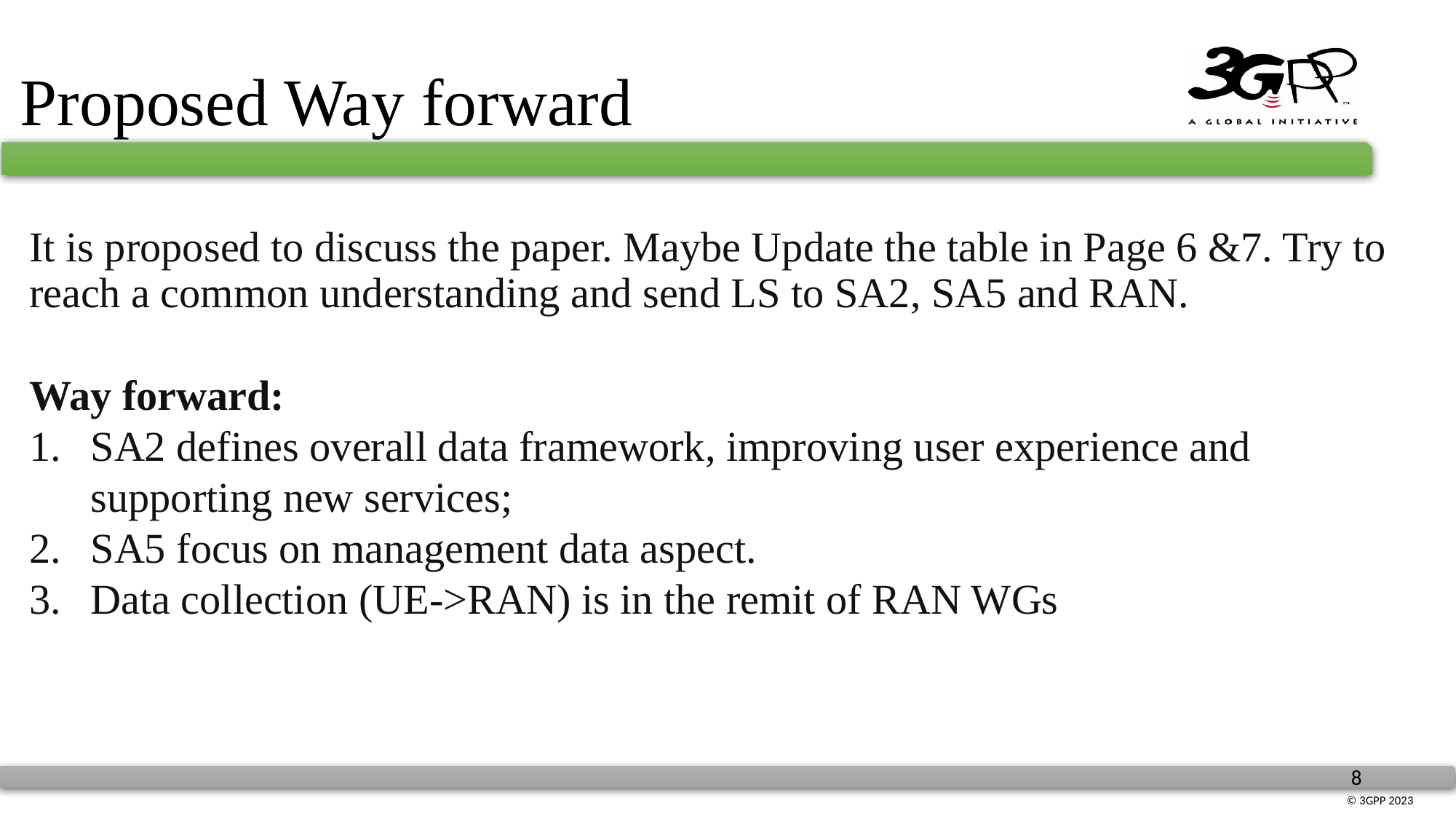

# Proposed Way forward
It is proposed to discuss the paper. Maybe Update the table in Page 6 &7. Try to reach a common understanding and send LS to SA2, SA5 and RAN.

Way forward:
SA2 defines overall data framework, improving user experience and supporting new services;
SA5 focus on management data aspect.
Data collection (UE->RAN) is in the remit of RAN WGs